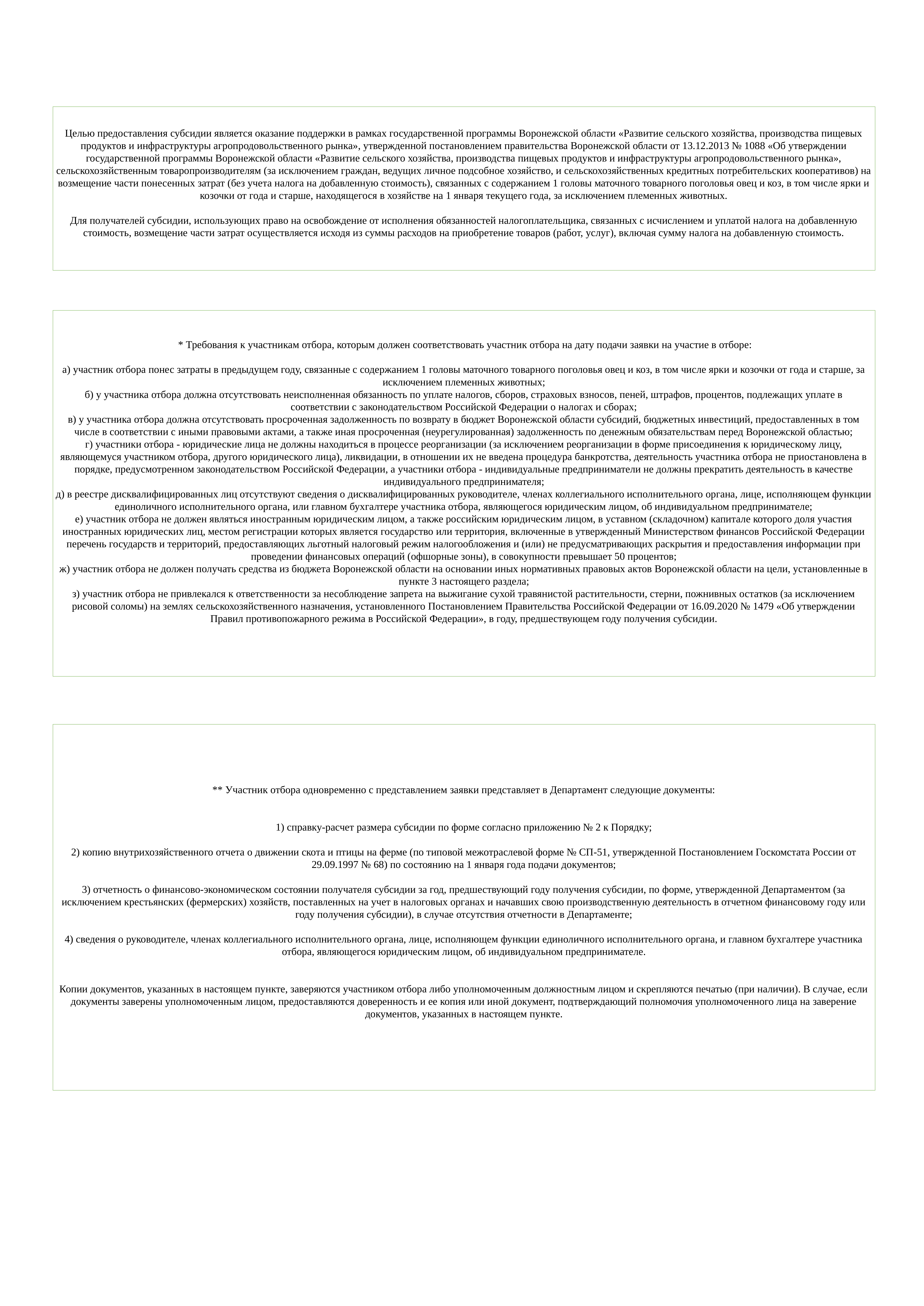

Целью предоставления субсидии является оказание поддержки в рамках государственной программы Воронежской области «Развитие сельского хозяйства, производства пищевых продуктов и инфраструктуры агропродовольственного рынка», утвержденной постановлением правительства Воронежской области от 13.12.2013 № 1088 «Об утверждении государственной программы Воронежской области «Развитие сельского хозяйства, производства пищевых продуктов и инфраструктуры агропродовольственного рынка», сельскохозяйственным товаропроизводителям (за исключением граждан, ведущих личное подсобное хозяйство, и сельскохозяйственных кредитных потребительских кооперативов) на возмещение части понесенных затрат (без учета налога на добавленную стоимость), связанных с содержанием 1 головы маточного товарного поголовья овец и коз, в том числе ярки и козочки от года и старше, находящегося в хозяйстве на 1 января текущего года, за исключением племенных животных.

Для получателей субсидии, использующих право на освобождение от исполнения обязанностей налогоплательщика, связанных с исчислением и уплатой налога на добавленную стоимость, возмещение части затрат осуществляется исходя из суммы расходов на приобретение товаров (работ, услуг), включая сумму налога на добавленную стоимость.

 * Требования к участникам отбора, которым должен соответствовать участник отбора на дату подачи заявки на участие в отборе:

а) участник отбора понес затраты в предыдущем году, связанные с содержанием 1 головы маточного товарного поголовья овец и коз, в том числе ярки и козочки от года и старше, за исключением племенных животных;
б) у участника отбора должна отсутствовать неисполненная обязанность по уплате налогов, сборов, страховых взносов, пеней, штрафов, процентов, подлежащих уплате в соответствии с законодательством Российской Федерации о налогах и сборах;
в) у участника отбора должна отсутствовать просроченная задолженность по возврату в бюджет Воронежской области субсидий, бюджетных инвестиций, предоставленных в том числе в соответствии с иными правовыми актами, а также иная просроченная (неурегулированная) задолженность по денежным обязательствам перед Воронежской областью;
г) участники отбора - юридические лица не должны находиться в процессе реорганизации (за исключением реорганизации в форме присоединения к юридическому лицу, являющемуся участником отбора, другого юридического лица), ликвидации, в отношении их не введена процедура банкротства, деятельность участника отбора не приостановлена в порядке, предусмотренном законодательством Российской Федерации, а участники отбора - индивидуальные предприниматели не должны прекратить деятельность в качестве индивидуального предпринимателя;
д) в реестре дисквалифицированных лиц отсутствуют сведения о дисквалифицированных руководителе, членах коллегиального исполнительного органа, лице, исполняющем функции единоличного исполнительного органа, или главном бухгалтере участника отбора, являющегося юридическим лицом, об индивидуальном предпринимателе;
е) участник отбора не должен являться иностранным юридическим лицом, а также российским юридическим лицом, в уставном (складочном) капитале которого доля участия иностранных юридических лиц, местом регистрации которых является государство или территория, включенные в утвержденный Министерством финансов Российской Федерации перечень государств и территорий, предоставляющих льготный налоговый режим налогообложения и (или) не предусматривающих раскрытия и предоставления информации при проведении финансовых операций (офшорные зоны), в совокупности превышает 50 процентов;
ж) участник отбора не должен получать средства из бюджета Воронежской области на основании иных нормативных правовых актов Воронежской области на цели, установленные в пункте 3 настоящего раздела;
з) участник отбора не привлекался к ответственности за несоблюдение запрета на выжигание сухой травянистой растительности, стерни, пожнивных остатков (за исключением рисовой соломы) на землях сельскохозяйственного назначения, установленного Постановлением Правительства Российской Федерации от 16.09.2020 № 1479 «Об утверждении Правил противопожарного режима в Российской Федерации», в году, предшествующем году получения субсидии.

** Участник отбора одновременно с представлением заявки представляет в Департамент следующие документы:

1) справку-расчет размера субсидии по форме согласно приложению № 2 к Порядку;

2) копию внутрихозяйственного отчета о движении скота и птицы на ферме (по типовой межотраслевой форме № СП-51, утвержденной Постановлением Госкомстата России от 29.09.1997 № 68) по состоянию на 1 января года подачи документов;

3) отчетность о финансово-экономическом состоянии получателя субсидии за год, предшествующий году получения субсидии, по форме, утвержденной Департаментом (за исключением крестьянских (фермерских) хозяйств, поставленных на учет в налоговых органах и начавших свою производственную деятельность в отчетном финансовому году или году получения субсидии), в случае отсутствия отчетности в Департаменте;

4) сведения о руководителе, членах коллегиального исполнительного органа, лице, исполняющем функции единоличного исполнительного органа, и главном бухгалтере участника отбора, являющегося юридическим лицом, об индивидуальном предпринимателе.

Копии документов, указанных в настоящем пункте, заверяются участником отбора либо уполномоченным должностным лицом и скрепляются печатью (при наличии). В случае, если документы заверены уполномоченным лицом, предоставляются доверенность и ее копия или иной документ, подтверждающий полномочия уполномоченного лица на заверение документов, указанных в настоящем пункте.